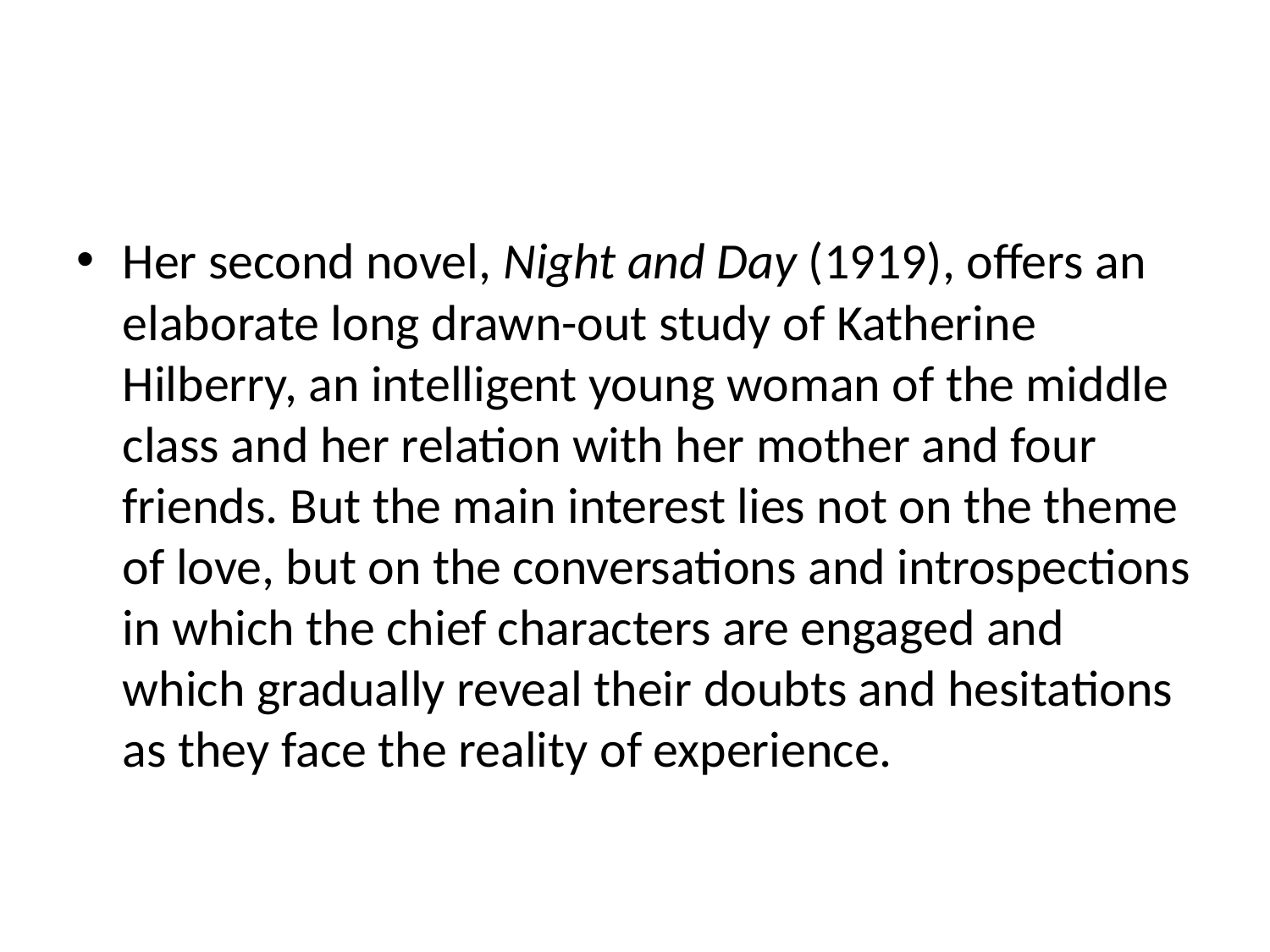

#
Her second novel, Night and Day (1919), offers an elaborate long drawn-out study of Katherine Hilberry, an intelligent young woman of the middle class and her relation with her mother and four friends. But the main interest lies not on the theme of love, but on the conversations and introspections in which the chief characters are engaged and which gradually reveal their doubts and hesitations as they face the reality of experience.